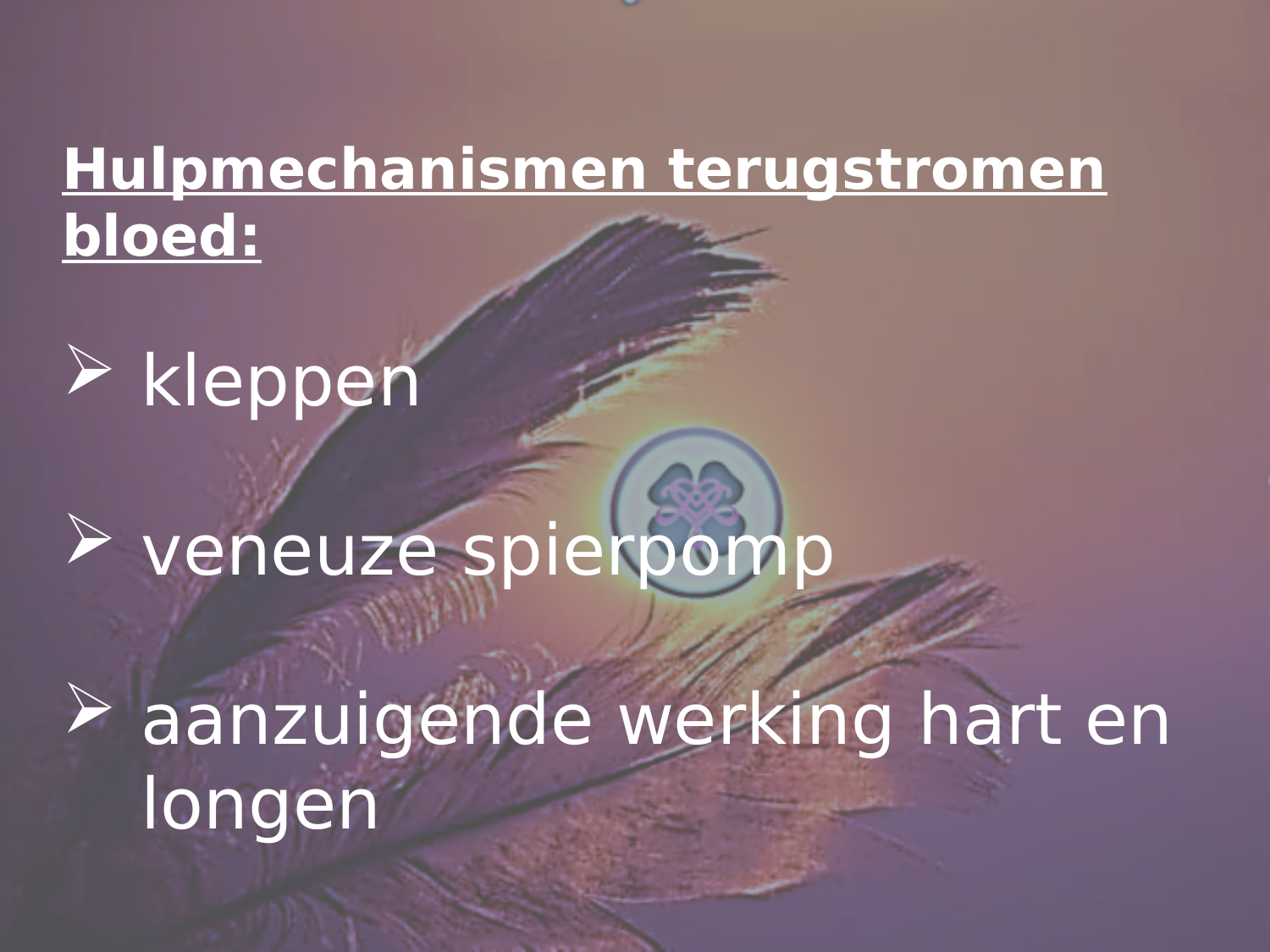

Hulpmechanismen terugstromen bloed:

kleppen

veneuze spierpomp

aanzuigende werking hart en longen